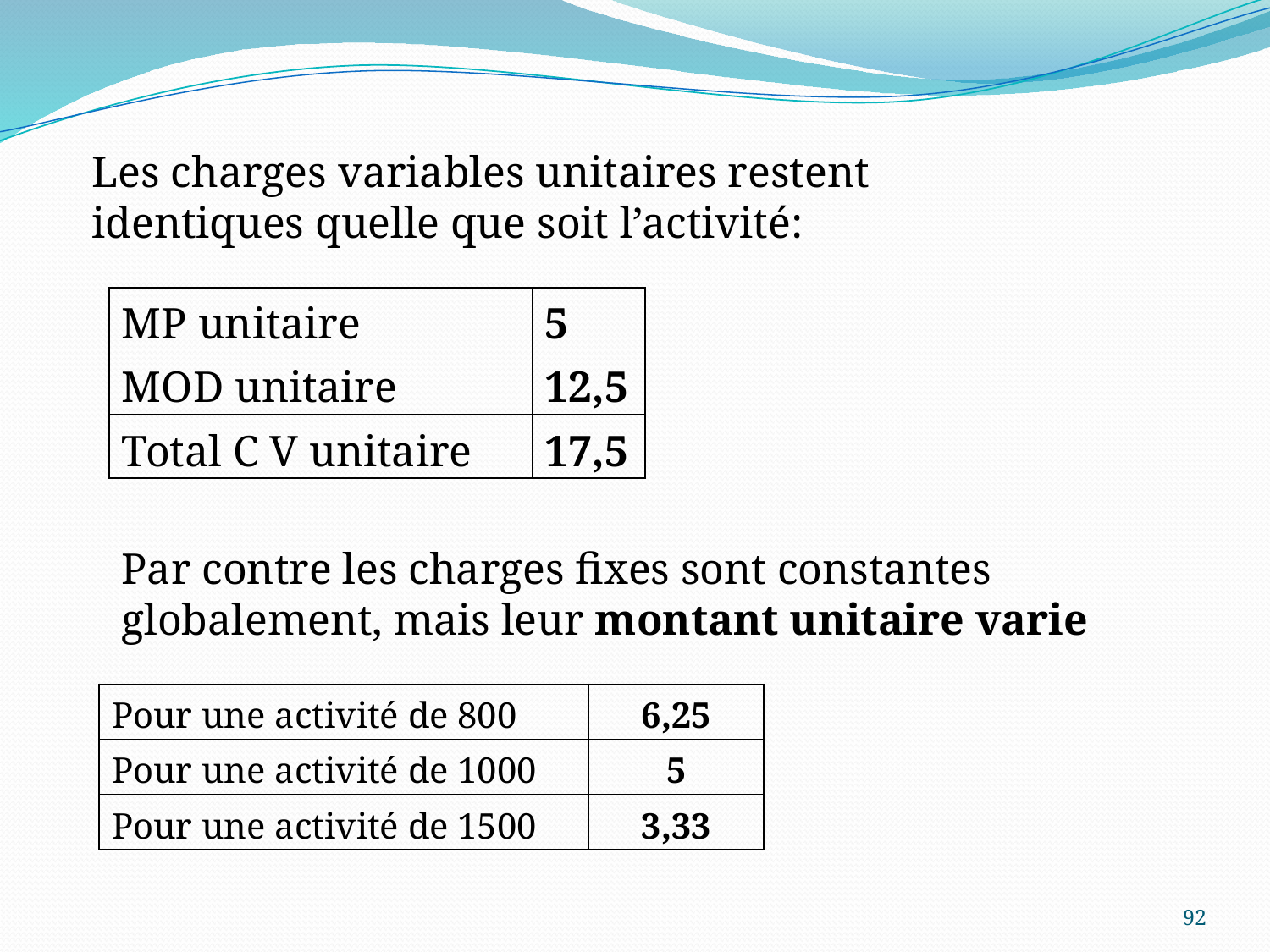

Les charges variables unitaires restent identiques quelle que soit l’activité:
| MP unitaire | 5 |
| --- | --- |
| MOD unitaire | 12,5 |
| Total C V unitaire | 17,5 |
Par contre les charges fixes sont constantes globalement, mais leur montant unitaire varie
| Pour une activité de 800 | 6,25 |
| --- | --- |
| Pour une activité de 1000 | 5 |
| Pour une activité de 1500 | 3,33 |
92